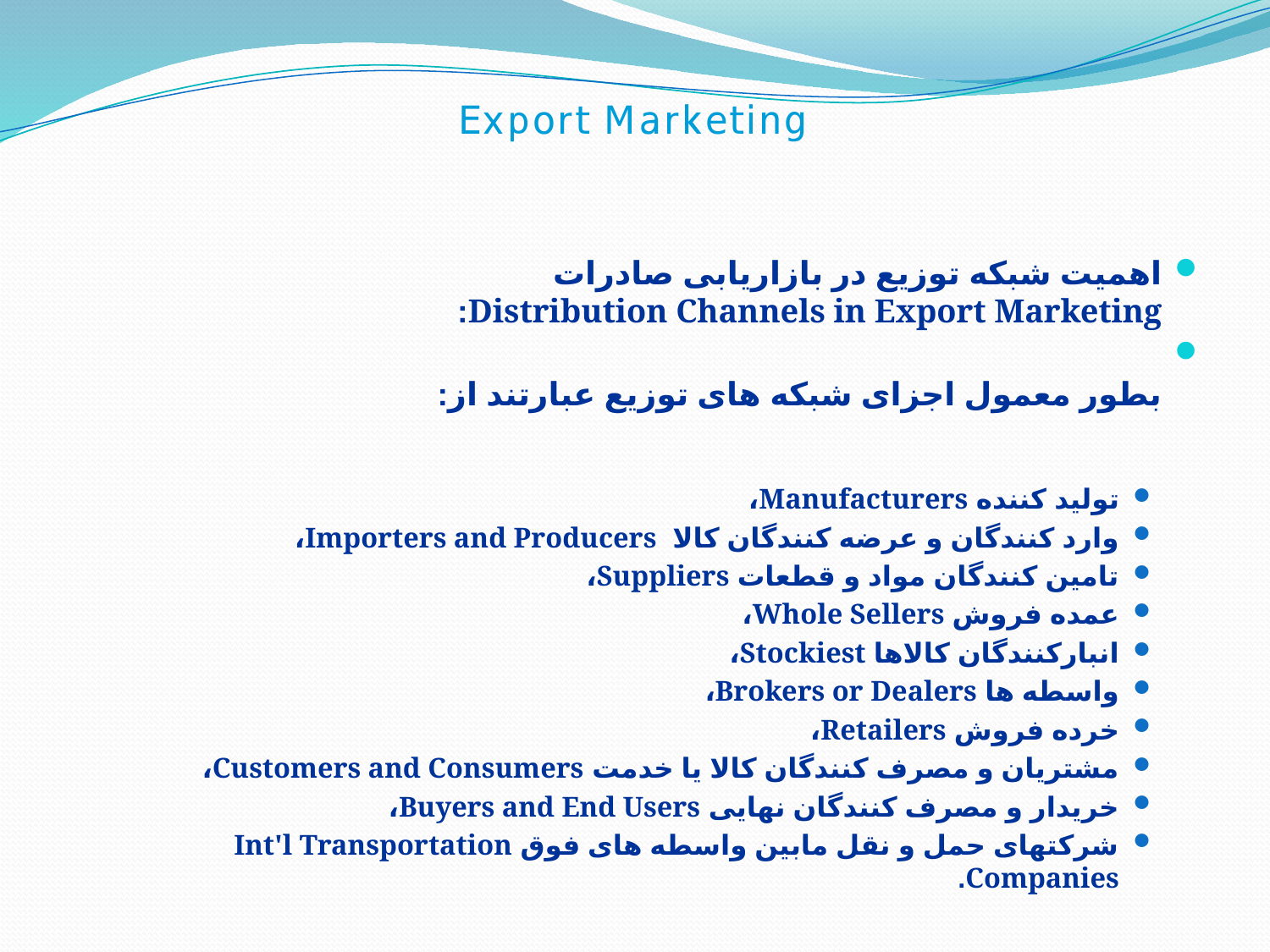

Export Marketing
اهمیت شبکه توزیع در بازاریابی صادرات
Distribution Channels in Export Marketing:
بطور معمول اجزای شبکه های توزیع عبارتند از:

تولید کننده Manufacturers،
وارد کنندگان و عرضه کنندگان کالا  Importers and Producers،
تامین کنندگان مواد و قطعات Suppliers،
عمده فروش Whole Sellers،
انبارکنندگان کالاها Stockiest،
واسطه ها Brokers or Dealers،
خرده فروش Retailers،
مشتریان و مصرف کنندگان کالا یا خدمت Customers and Consumers،
خریدار و مصرف کنندگان نهایی Buyers and End Users،
شرکتهای حمل و نقل مابین واسطه های فوق Int'l Transportation Companies.